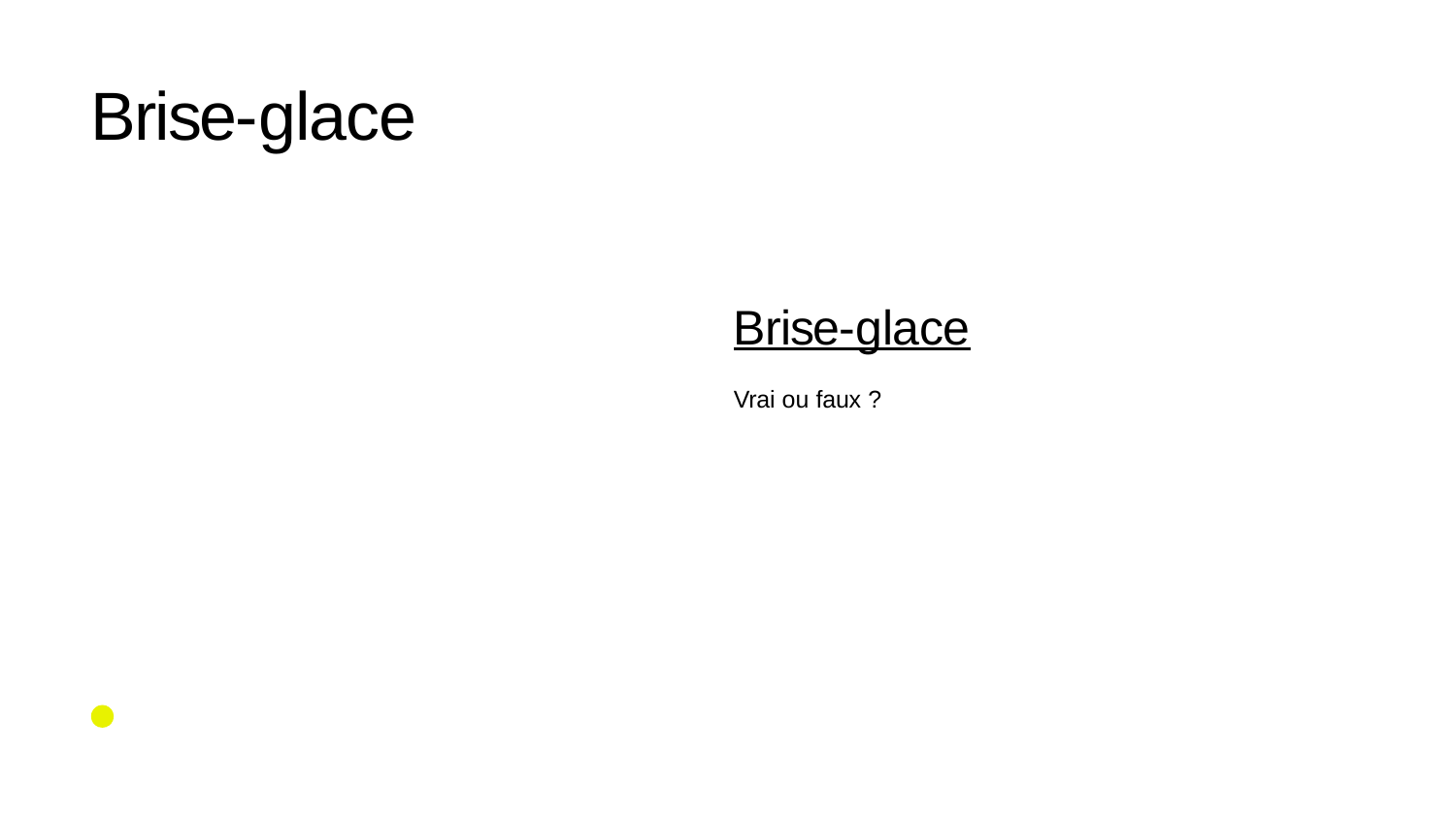

# Brise-glace
Brise-glace
Vrai ou faux ?